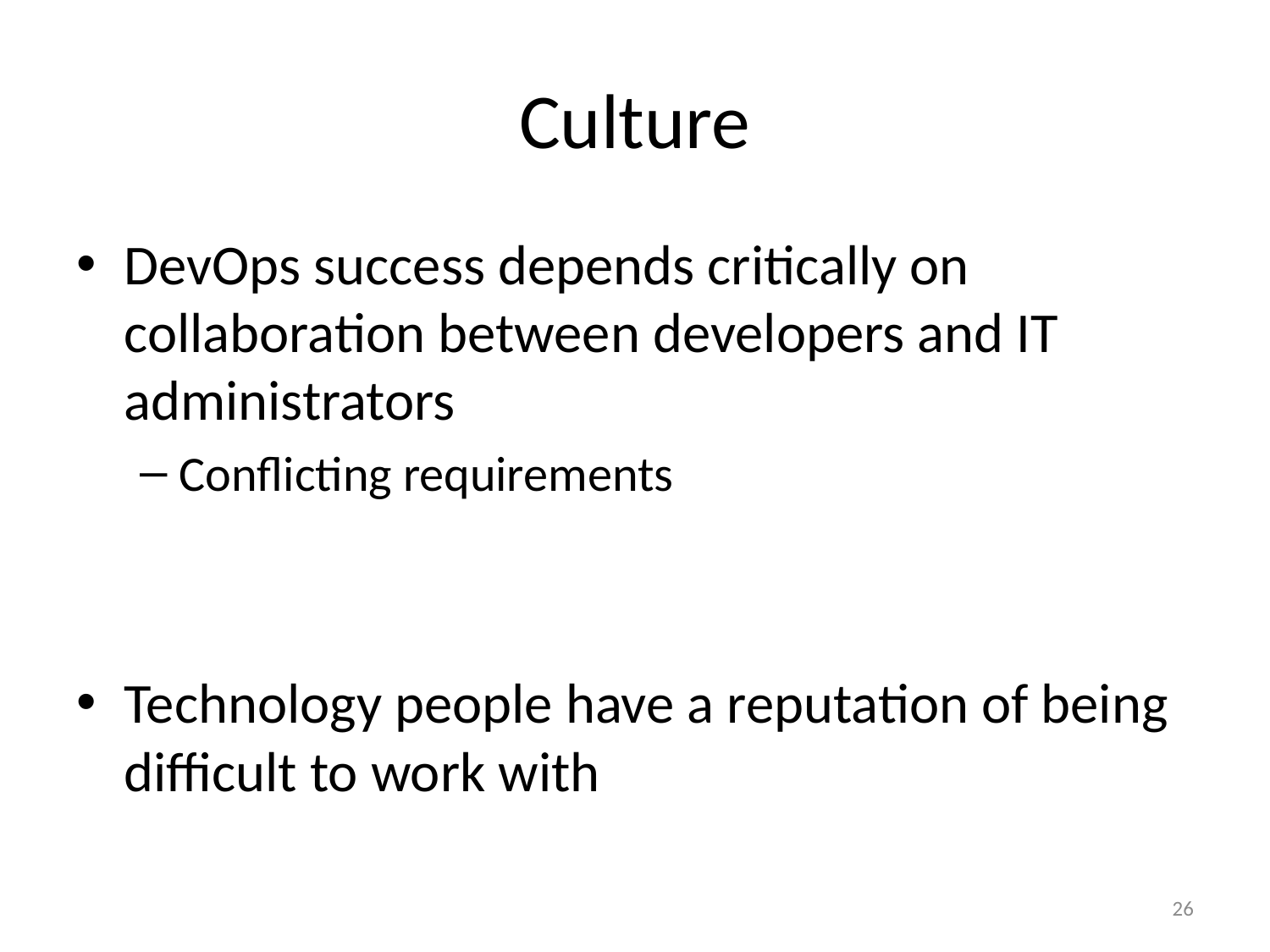

# Culture
DevOps success depends critically on collaboration between developers and IT administrators
Conflicting requirements

Technology people have a reputation of being difficult to work with

26